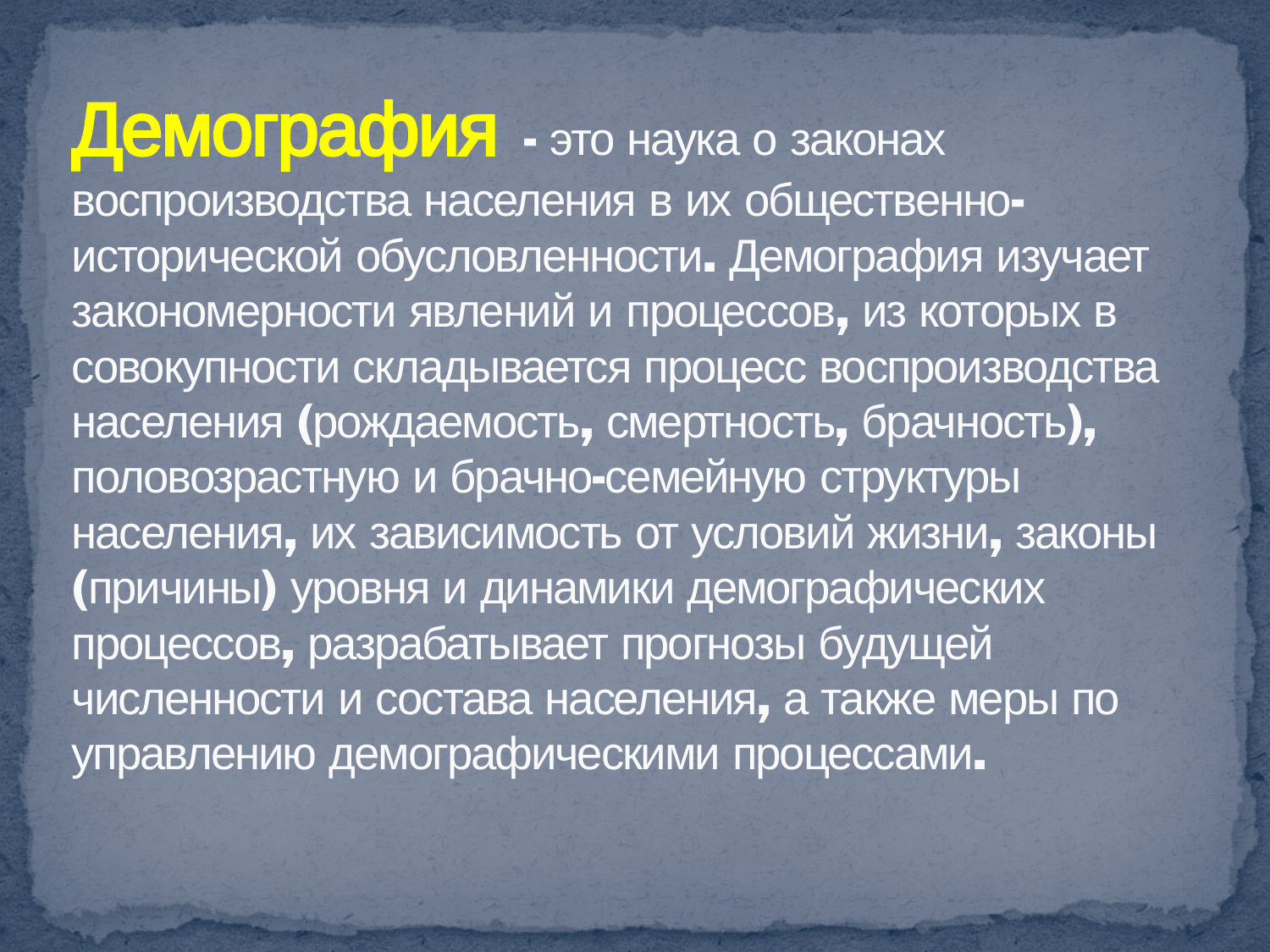

# Демография - это наука о законах воспроизводства населения в их общественно-исторической обусловленности. Демография изучает закономерности явлений и процессов, из которых в совокупности складывается процесс воспроизводства населения (рождаемость, смертность, брачность), половозрастную и брачно-семейную структуры населения, их зависимость от условий жизни, законы (причины) уровня и динамики демографических процессов, разрабатывает прогнозы будущей численности и состава населения, а также меры по управлению демографическими процессами.